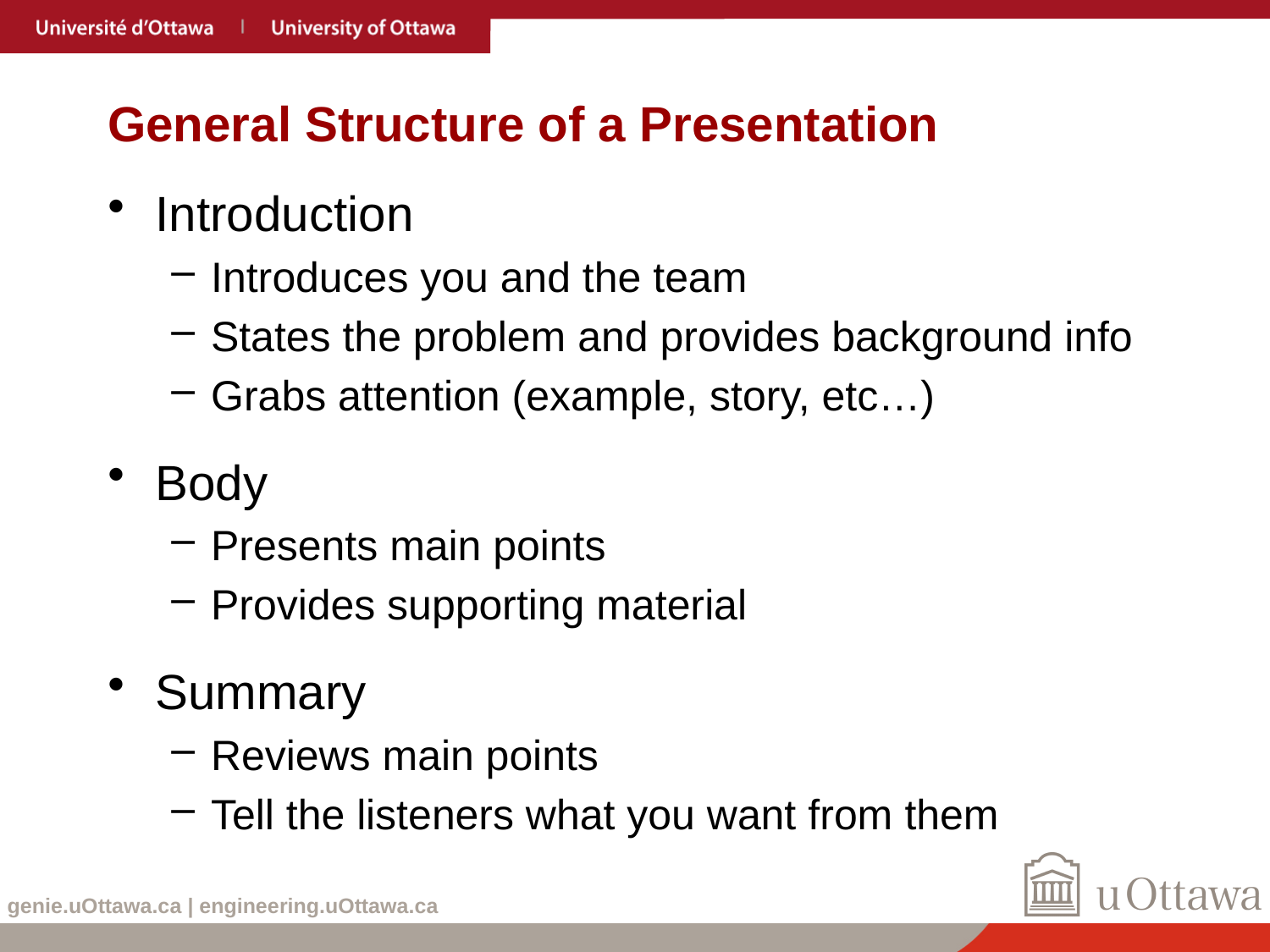

# General Structure of a Presentation
Introduction
Introduces you and the team
States the problem and provides background info
Grabs attention (example, story, etc…)
Body
Presents main points
Provides supporting material
Summary
Reviews main points
Tell the listeners what you want from them